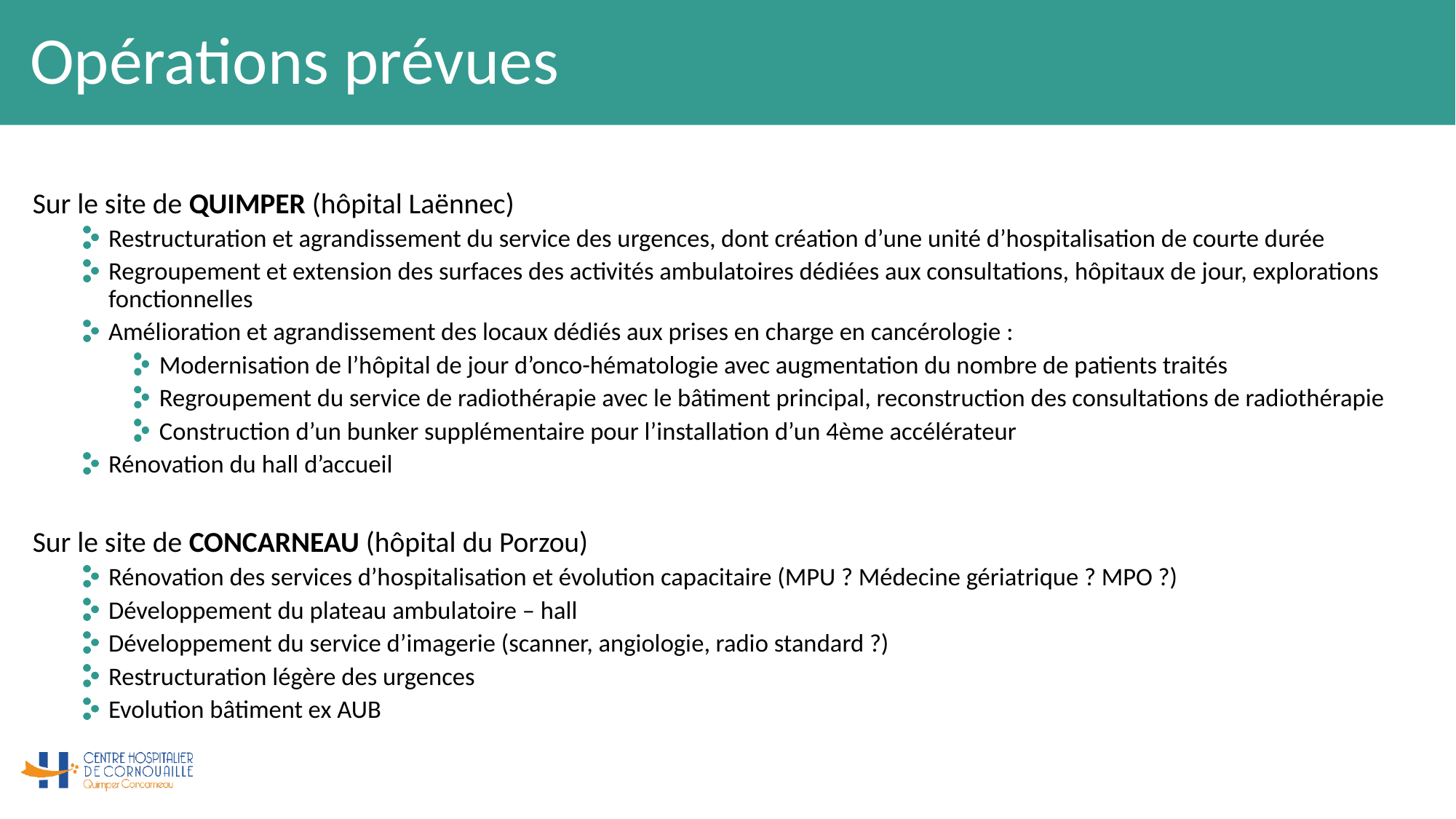

# Opérations prévues

Sur le site de QUIMPER (hôpital Laënnec)
Restructuration et agrandissement du service des urgences, dont création d’une unité d’hospitalisation de courte durée
Regroupement et extension des surfaces des activités ambulatoires dédiées aux consultations, hôpitaux de jour, explorations fonctionnelles
Amélioration et agrandissement des locaux dédiés aux prises en charge en cancérologie :
Modernisation de l’hôpital de jour d’onco-hématologie avec augmentation du nombre de patients traités
Regroupement du service de radiothérapie avec le bâtiment principal, reconstruction des consultations de radiothérapie
Construction d’un bunker supplémentaire pour l’installation d’un 4ème accélérateur
Rénovation du hall d’accueil

Sur le site de CONCARNEAU (hôpital du Porzou)
Rénovation des services d’hospitalisation et évolution capacitaire (MPU ? Médecine gériatrique ? MPO ?)
Développement du plateau ambulatoire – hall
Développement du service d’imagerie (scanner, angiologie, radio standard ?)
Restructuration légère des urgences
Evolution bâtiment ex AUB